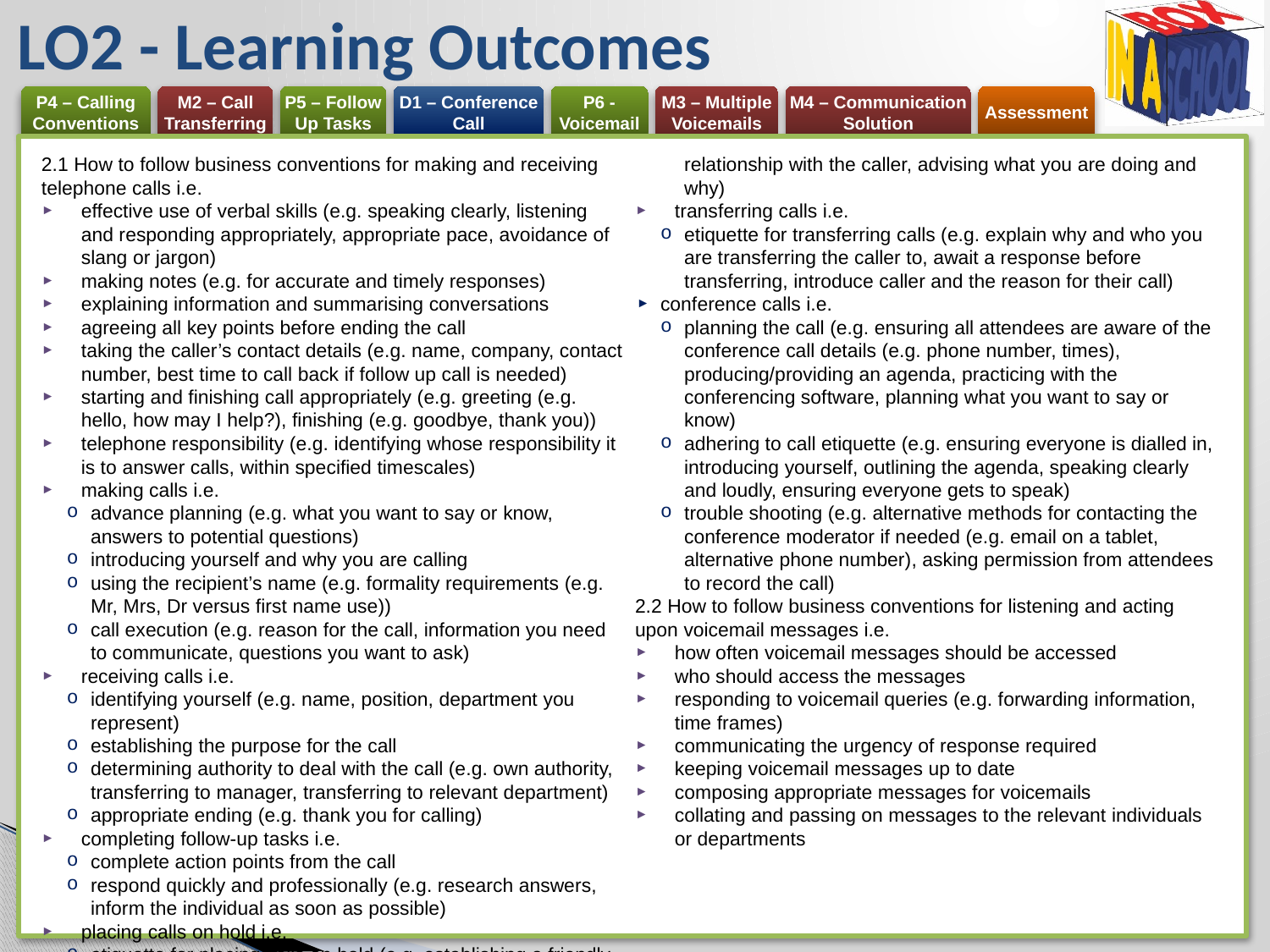

# LO2 - Learning Outcomes
2.1 How to follow business conventions for making and receiving telephone calls i.e.
effective use of verbal skills (e.g. speaking clearly, listening and responding appropriately, appropriate pace, avoidance of slang or jargon)
making notes (e.g. for accurate and timely responses)
explaining information and summarising conversations
agreeing all key points before ending the call
taking the caller’s contact details (e.g. name, company, contact number, best time to call back if follow up call is needed)
starting and finishing call appropriately (e.g. greeting (e.g. hello, how may I help?), finishing (e.g. goodbye, thank you))
telephone responsibility (e.g. identifying whose responsibility it is to answer calls, within specified timescales)
making calls i.e.
advance planning (e.g. what you want to say or know, answers to potential questions)
introducing yourself and why you are calling
using the recipient’s name (e.g. formality requirements (e.g. Mr, Mrs, Dr versus first name use))
call execution (e.g. reason for the call, information you need to communicate, questions you want to ask)
receiving calls i.e.
identifying yourself (e.g. name, position, department you represent)
establishing the purpose for the call
determining authority to deal with the call (e.g. own authority, transferring to manager, transferring to relevant department)
appropriate ending (e.g. thank you for calling)
completing follow-up tasks i.e.
complete action points from the call
respond quickly and professionally (e.g. research answers, inform the individual as soon as possible)
placing calls on hold i.e.
etiquette for placing calls on hold (e.g. establishing a friendly relationship with the caller, advising what you are doing and why)
transferring calls i.e.
etiquette for transferring calls (e.g. explain why and who you are transferring the caller to, await a response before transferring, introduce caller and the reason for their call)
conference calls i.e.
planning the call (e.g. ensuring all attendees are aware of the conference call details (e.g. phone number, times), producing/providing an agenda, practicing with the conferencing software, planning what you want to say or know)
adhering to call etiquette (e.g. ensuring everyone is dialled in, introducing yourself, outlining the agenda, speaking clearly and loudly, ensuring everyone gets to speak)
trouble shooting (e.g. alternative methods for contacting the conference moderator if needed (e.g. email on a tablet, alternative phone number), asking permission from attendees to record the call)
2.2 How to follow business conventions for listening and acting upon voicemail messages i.e.
how often voicemail messages should be accessed
who should access the messages
responding to voicemail queries (e.g. forwarding information, time frames)
communicating the urgency of response required
keeping voicemail messages up to date
composing appropriate messages for voicemails
collating and passing on messages to the relevant individuals or departments